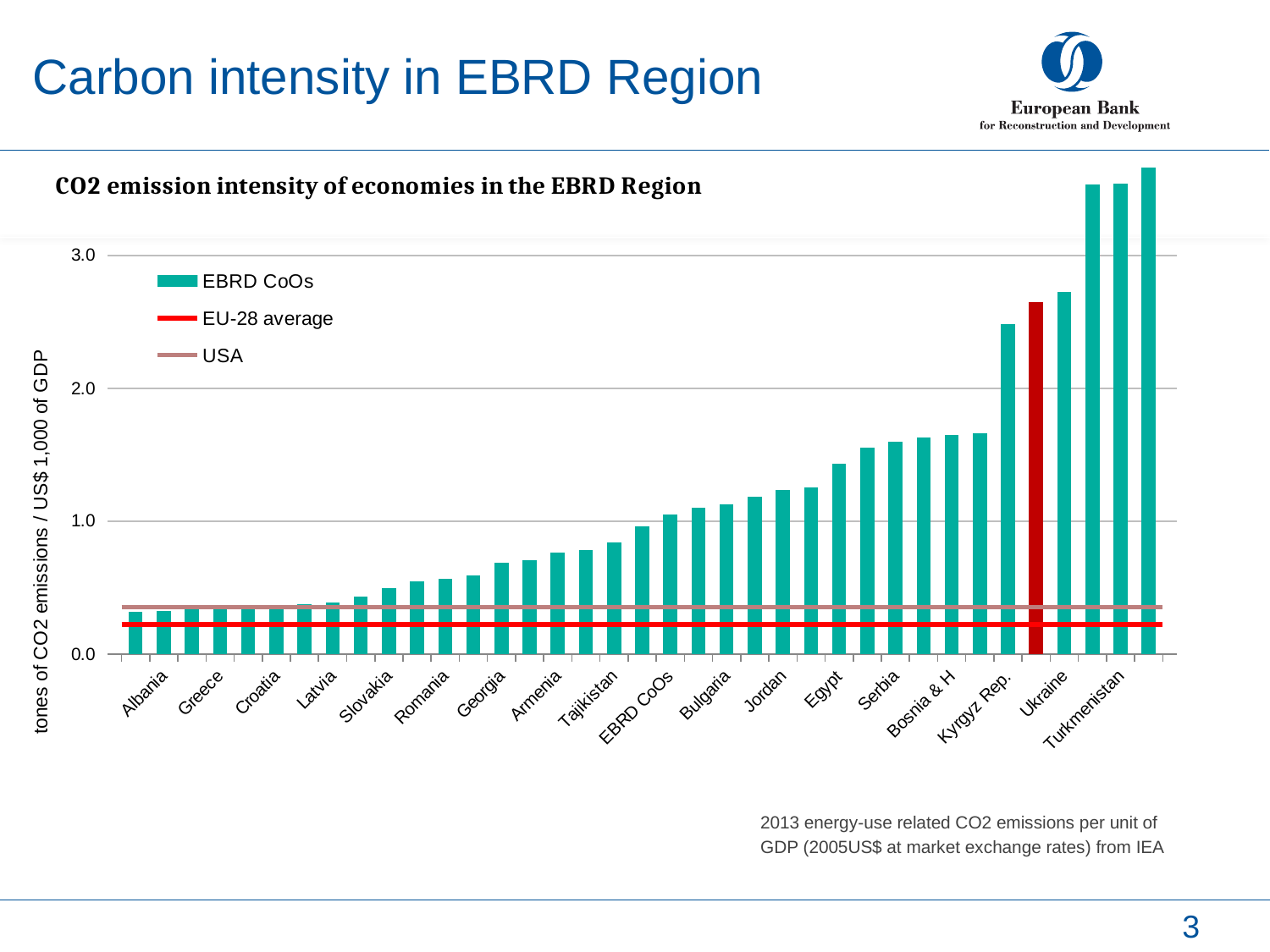

# Carbon intensity in EBRD Region

[unsupported chart]

2013 energy-use related CO2 emissions per unit of GDP (2005US$ at market exchange rates) from IEA
3